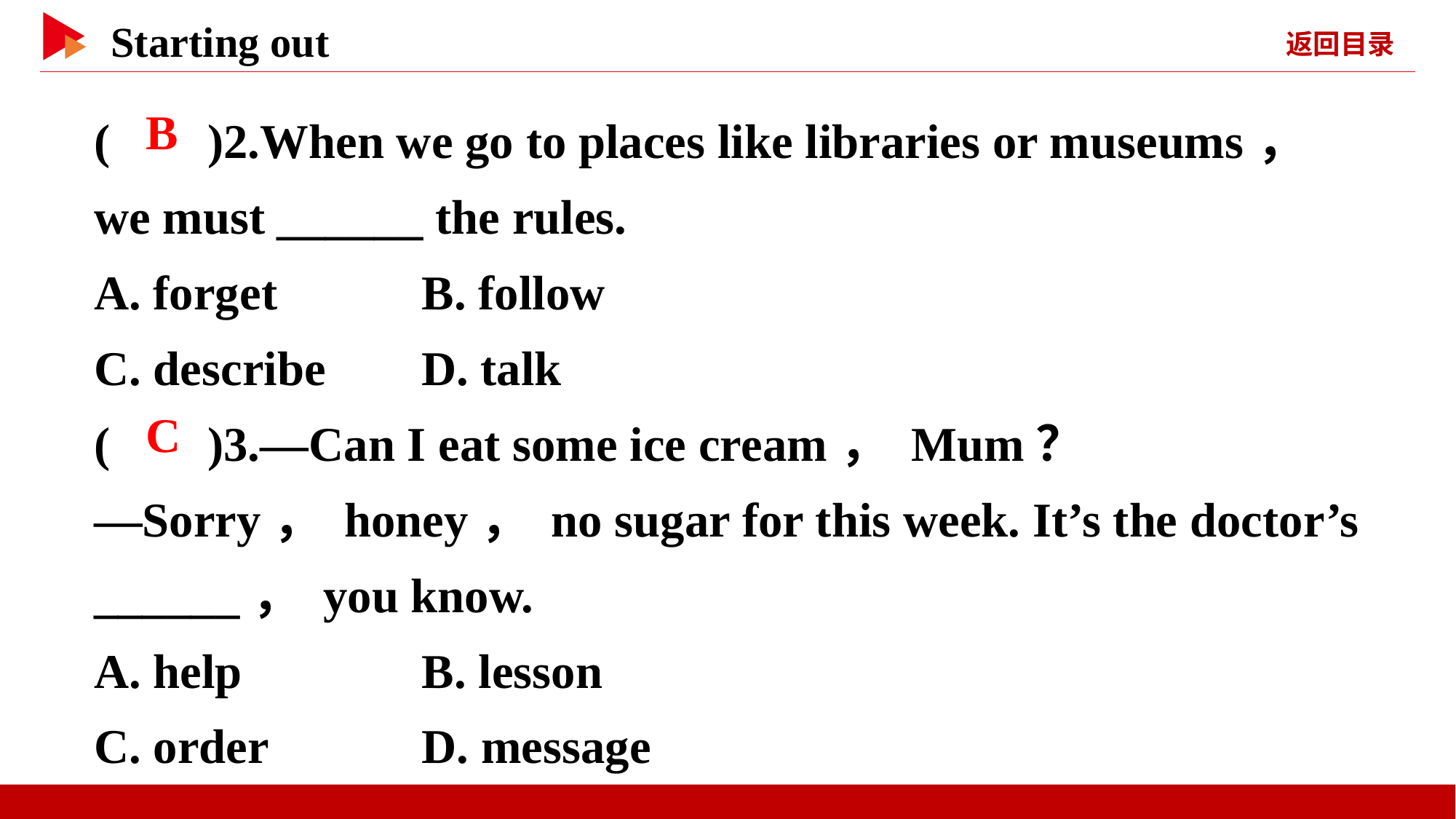

(        )2.When we go to places like libraries or museums， we must ______ the rules.
A. forget	         B. follow
C. describe	D. talk
(        )3.—Can I eat some ice cream， Mum？
—Sorry， honey， no sugar for this week. It’s the doctor’s ______， you know.
A. help	         B. lesson
C. order	         D. message
   B
   C